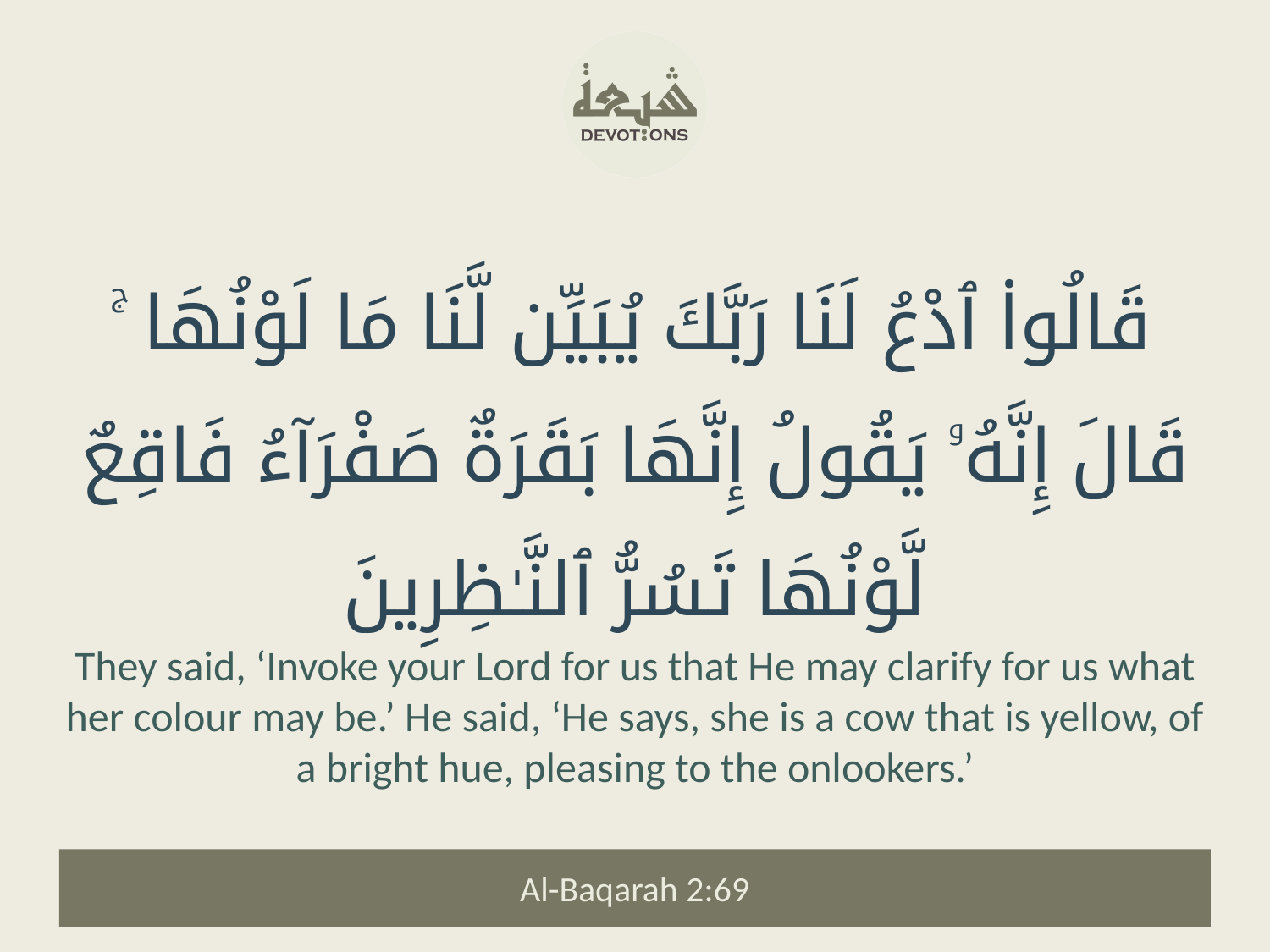

قَالُوا۟ ٱدْعُ لَنَا رَبَّكَ يُبَيِّن لَّنَا مَا لَوْنُهَا ۚ قَالَ إِنَّهُۥ يَقُولُ إِنَّهَا بَقَرَةٌ صَفْرَآءُ فَاقِعٌ لَّوْنُهَا تَسُرُّ ٱلنَّـٰظِرِينَ
They said, ‘Invoke your Lord for us that He may clarify for us what her colour may be.’ He said, ‘He says, she is a cow that is yellow, of a bright hue, pleasing to the onlookers.’
Al-Baqarah 2:69